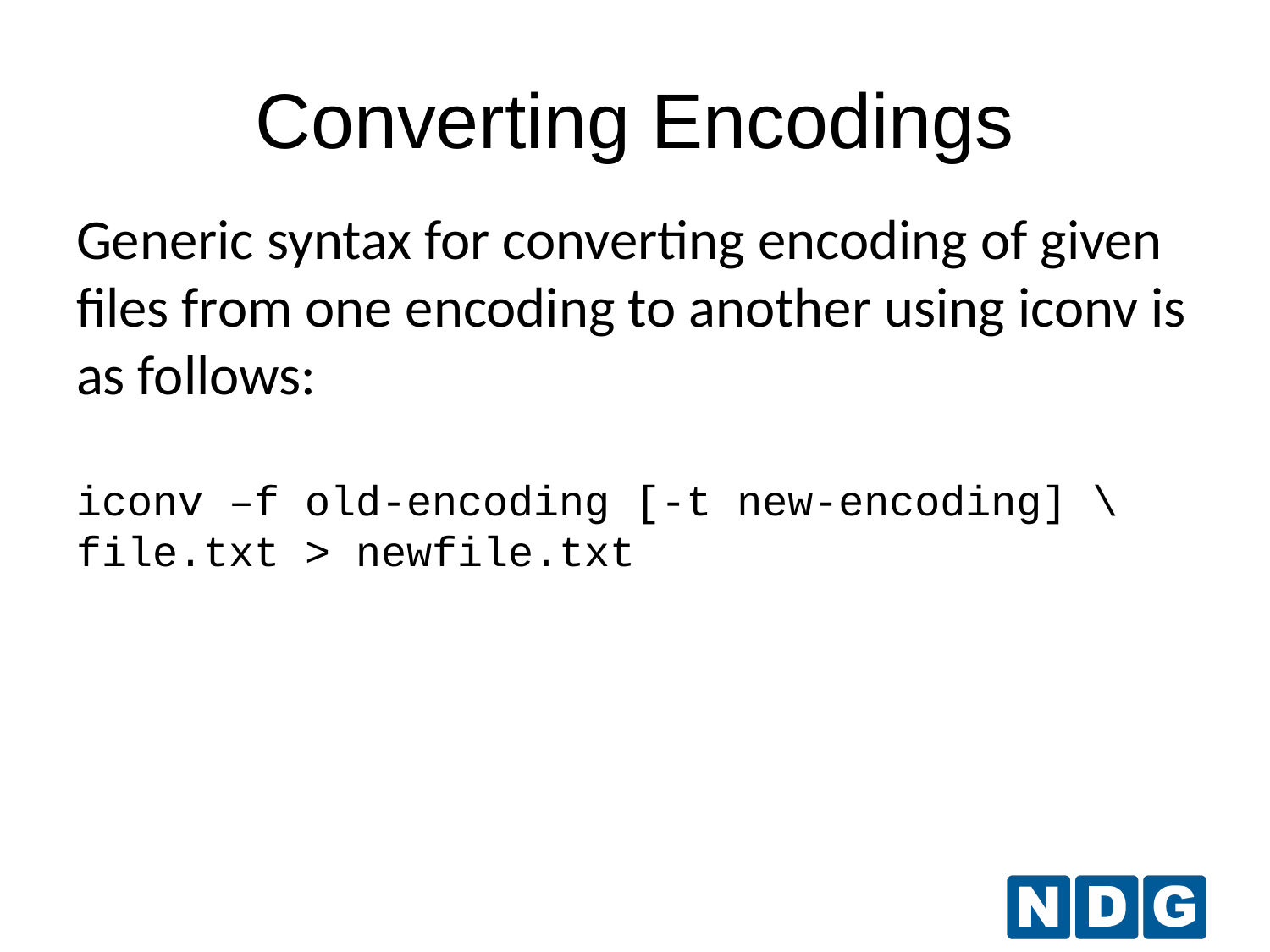

Converting Encodings
Generic syntax for converting encoding of given files from one encoding to another using iconv is as follows:

iconv –f old-encoding [-t new-encoding] \ file.txt > newfile.txt